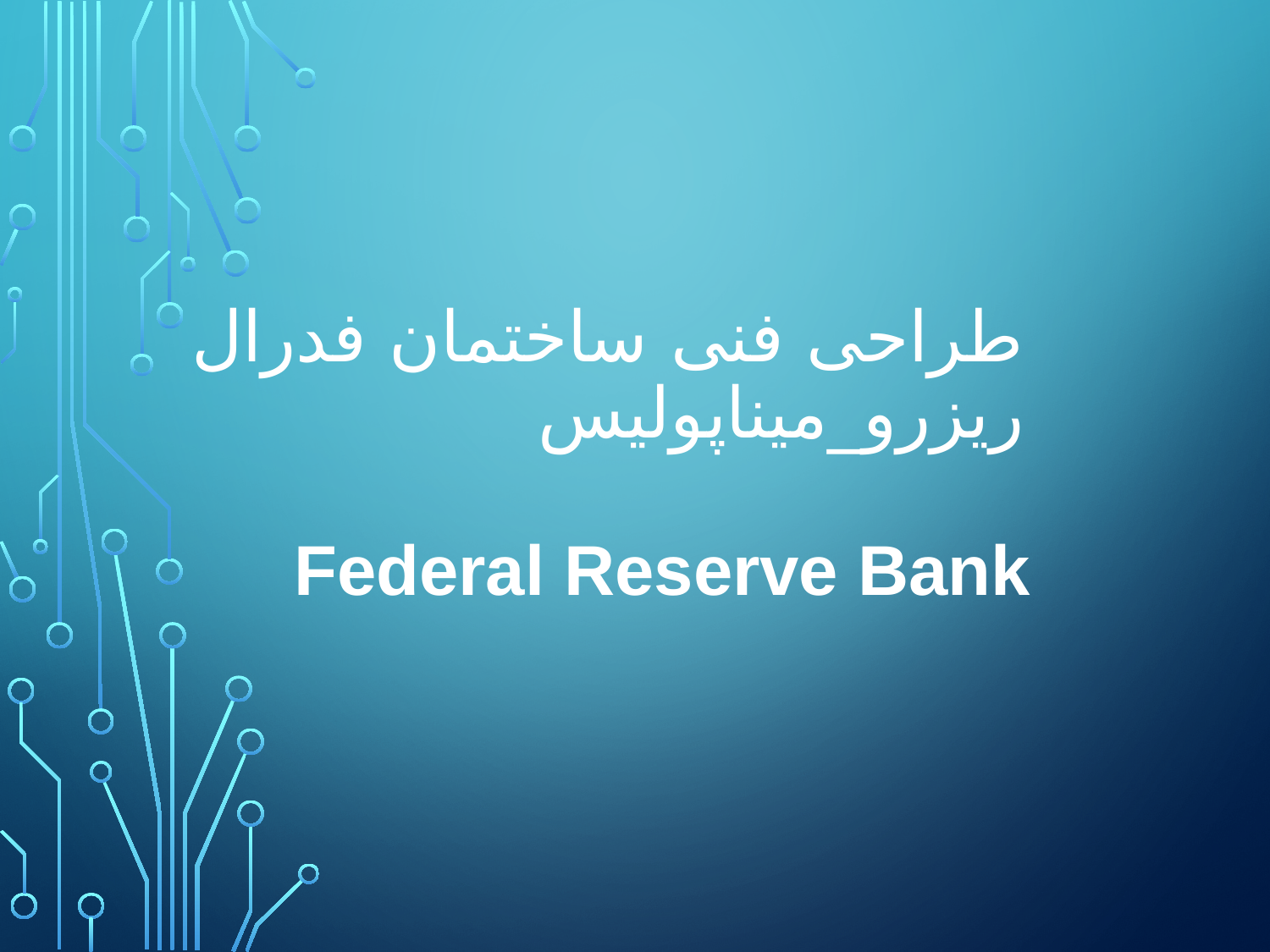

# طراحی فنی ساختمان فدرال ریزرو_میناپولیس
Federal Reserve Bank